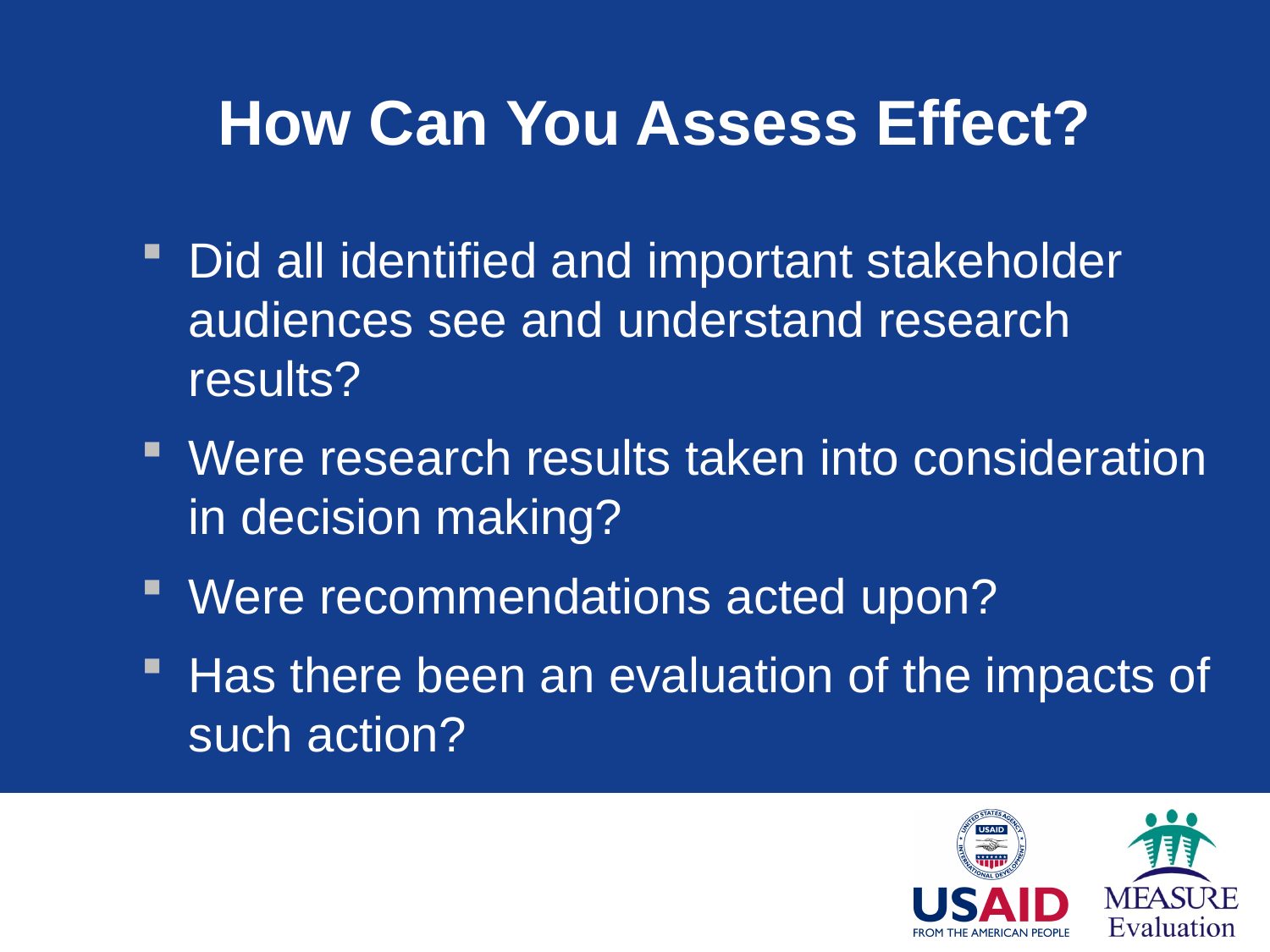

# How Can You Assess Effect?
Did all identified and important stakeholder audiences see and understand research results?
Were research results taken into consideration in decision making?
Were recommendations acted upon?
Has there been an evaluation of the impacts of such action?